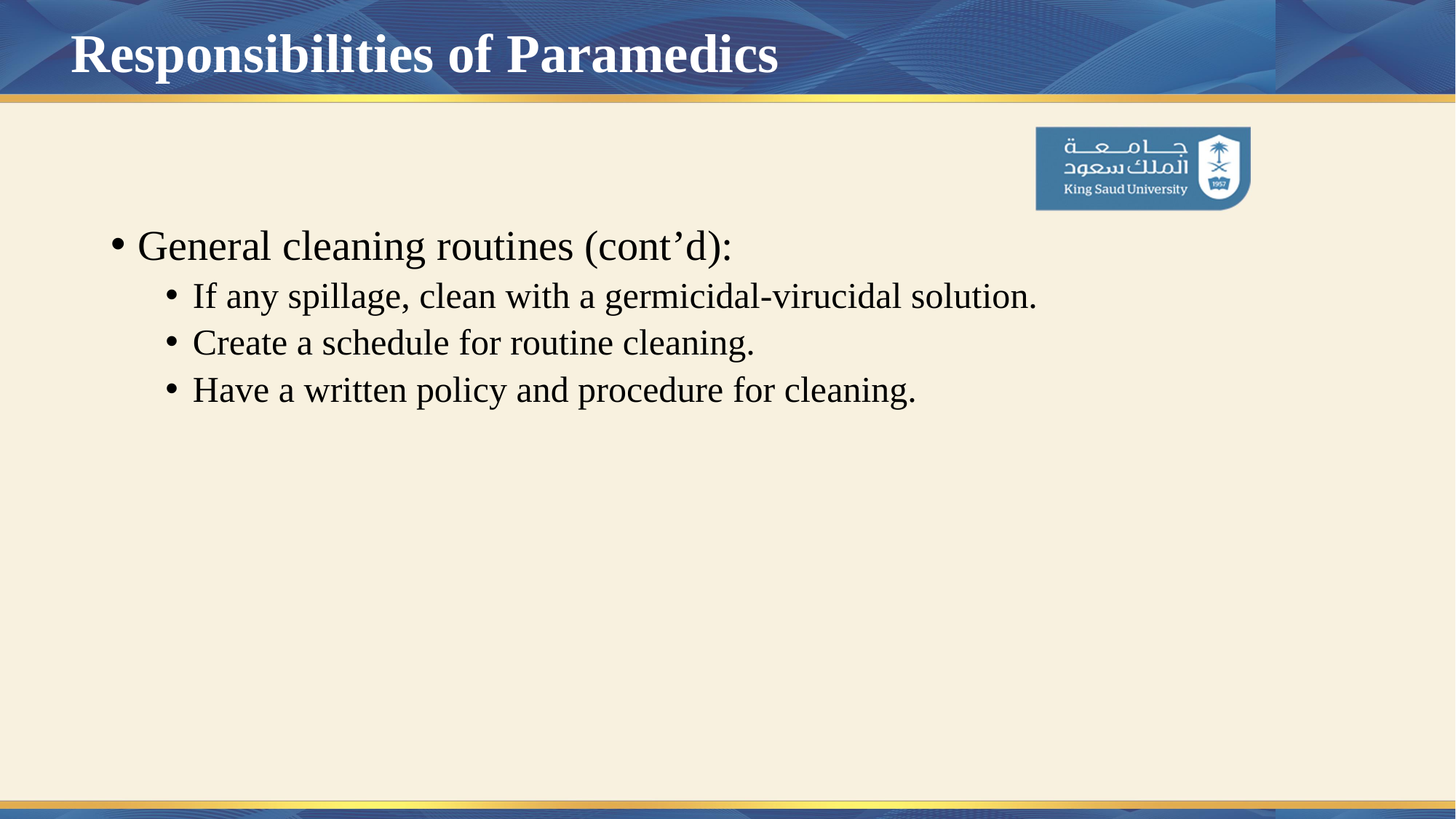

# Responsibilities of Paramedics
General cleaning routines (cont’d):
If any spillage, clean with a germicidal-virucidal solution.
Create a schedule for routine cleaning.
Have a written policy and procedure for cleaning.